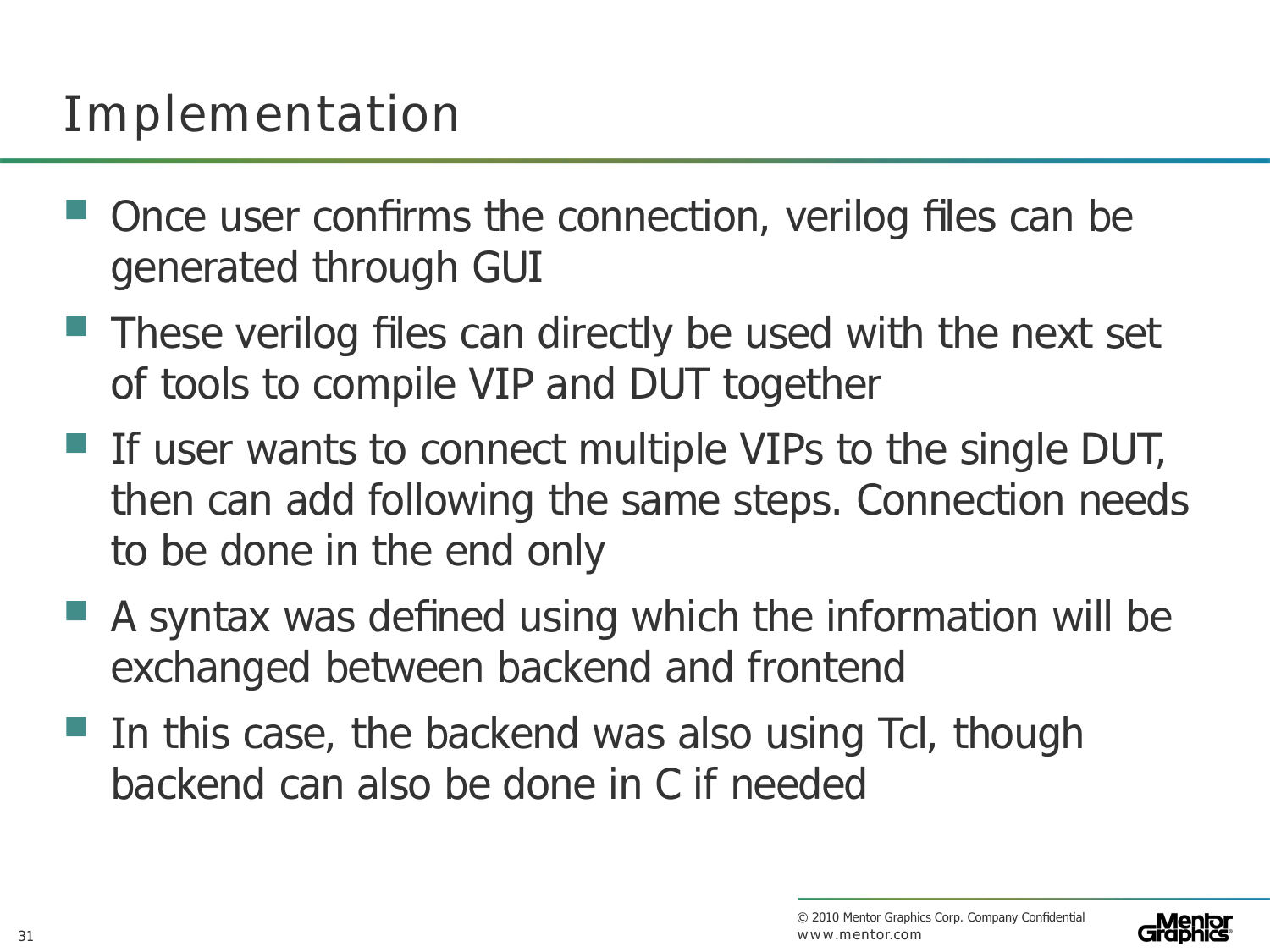

# Implementation
Once user confirms the connection, verilog files can be generated through GUI
These verilog files can directly be used with the next set of tools to compile VIP and DUT together
If user wants to connect multiple VIPs to the single DUT, then can add following the same steps. Connection needs to be done in the end only
A syntax was defined using which the information will be exchanged between backend and frontend
In this case, the backend was also using Tcl, though backend can also be done in C if needed

31